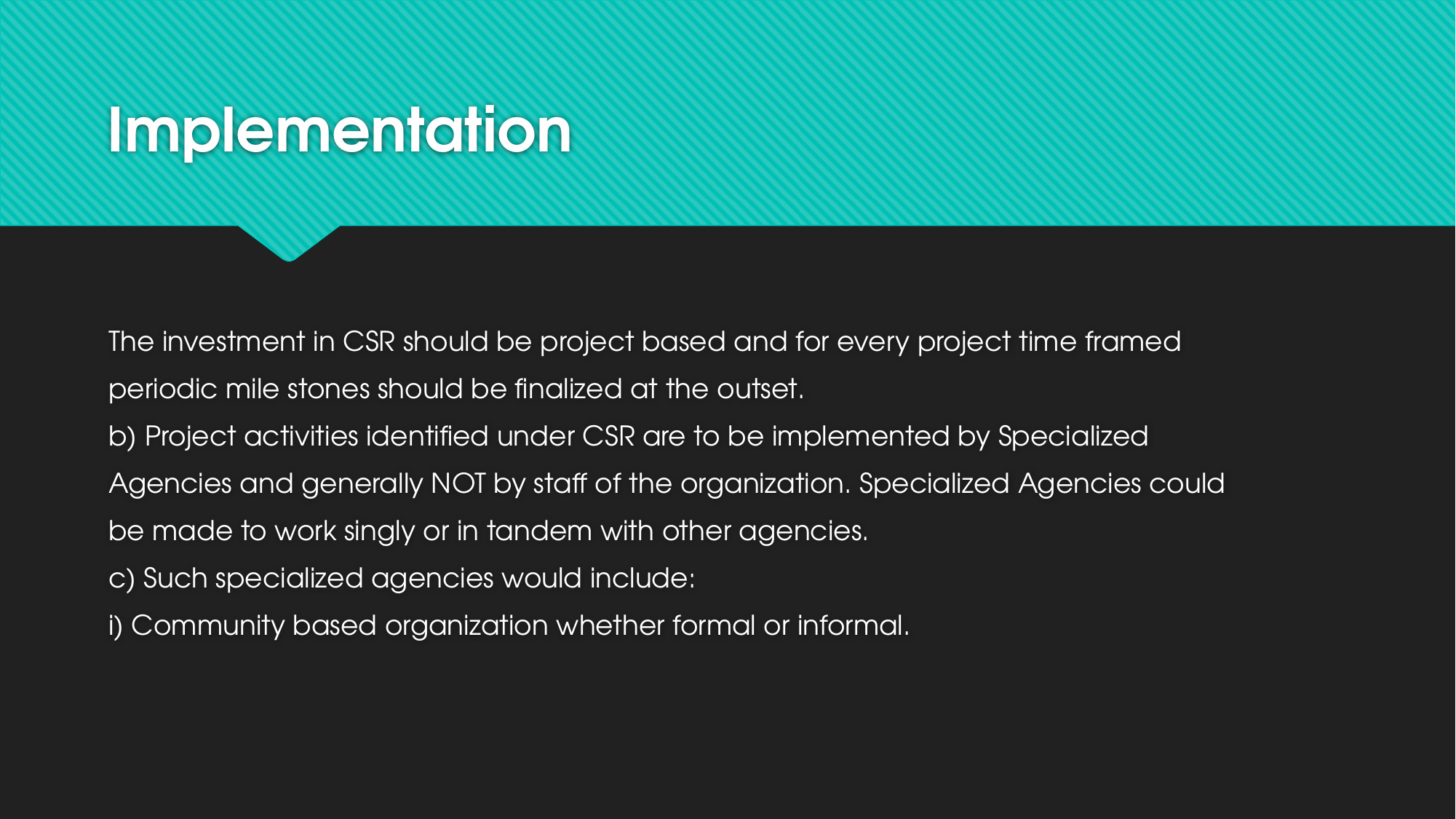

# Implementation
The investment in CSR should be project based and for every project time framed
periodic mile stones should be finalized at the outset.
b) Project activities identified under CSR are to be implemented by Specialized
Agencies and generally NOT by staff of the organization. Specialized Agencies could
be made to work singly or in tandem with other agencies.
c) Such specialized agencies would include:
i) Community based organization whether formal or informal.